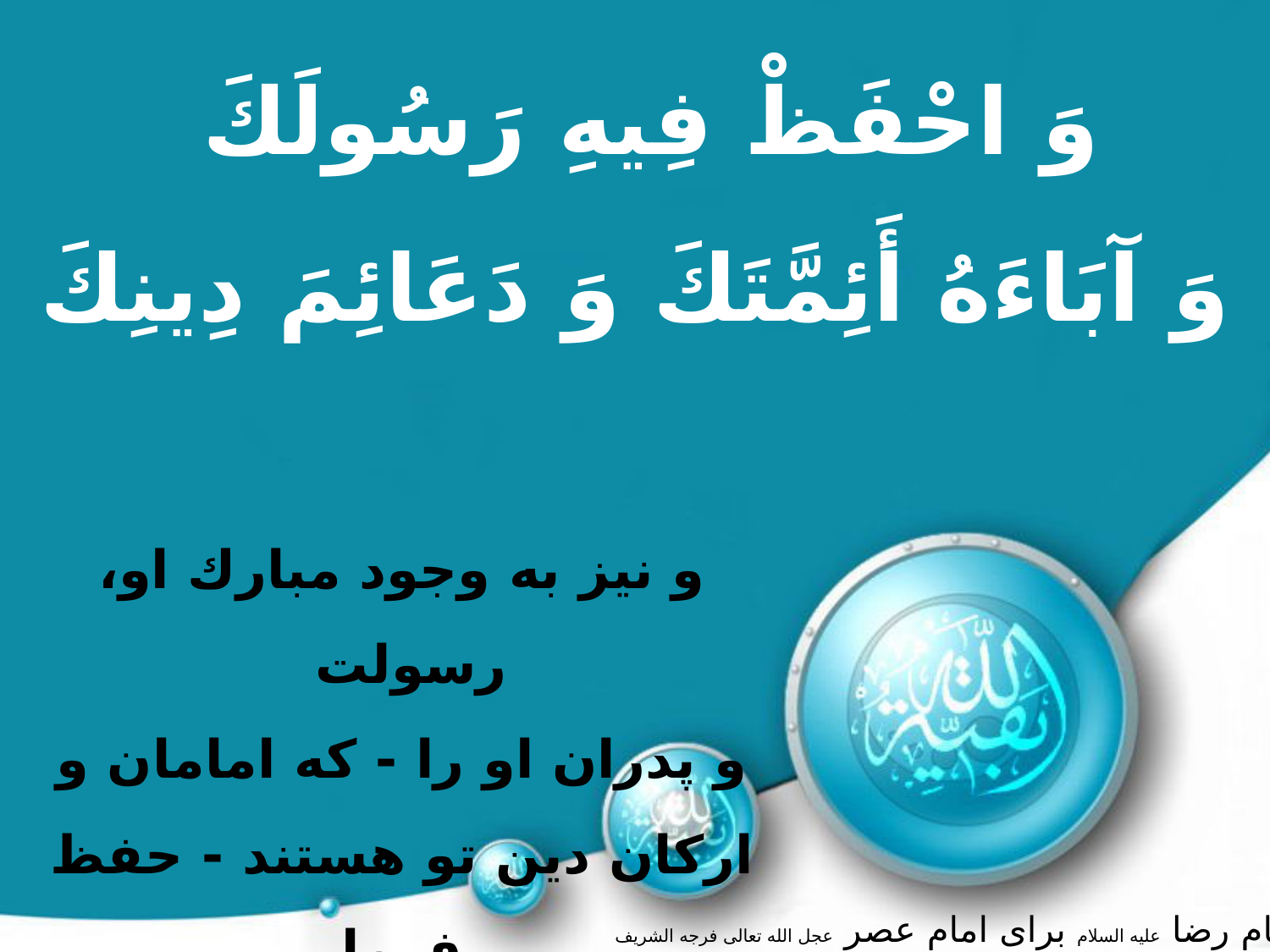

وَ احْفَظْ فِيهِ رَسُولَكَ
وَ آبَاءَهُ أَئِمَّتَكَ وَ دَعَائِمَ دِينِكَ‏
و نيز به وجود مبارك او، رسولت
و پدران او را - كه امامان و اركان دين تو هستند - حفظ فرما